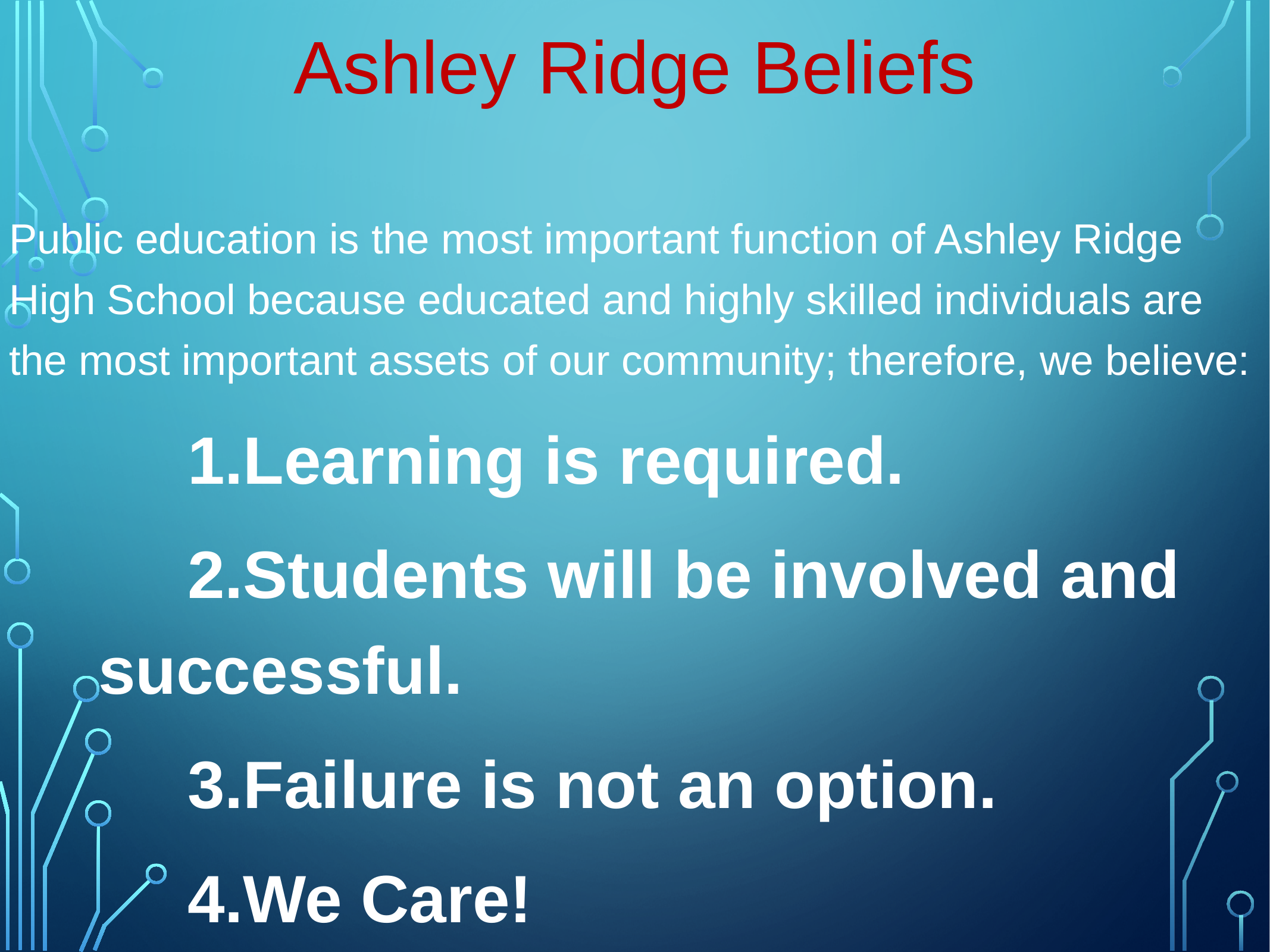

Ashley Ridge Beliefs
Public education is the most important function of Ashley Ridge High School because educated and highly skilled individuals are the most important assets of our community; therefore, we believe:
		1.Learning is required.
		2.Students will be involved and 		successful.
		3.Failure is not an option.
		4.We Care!